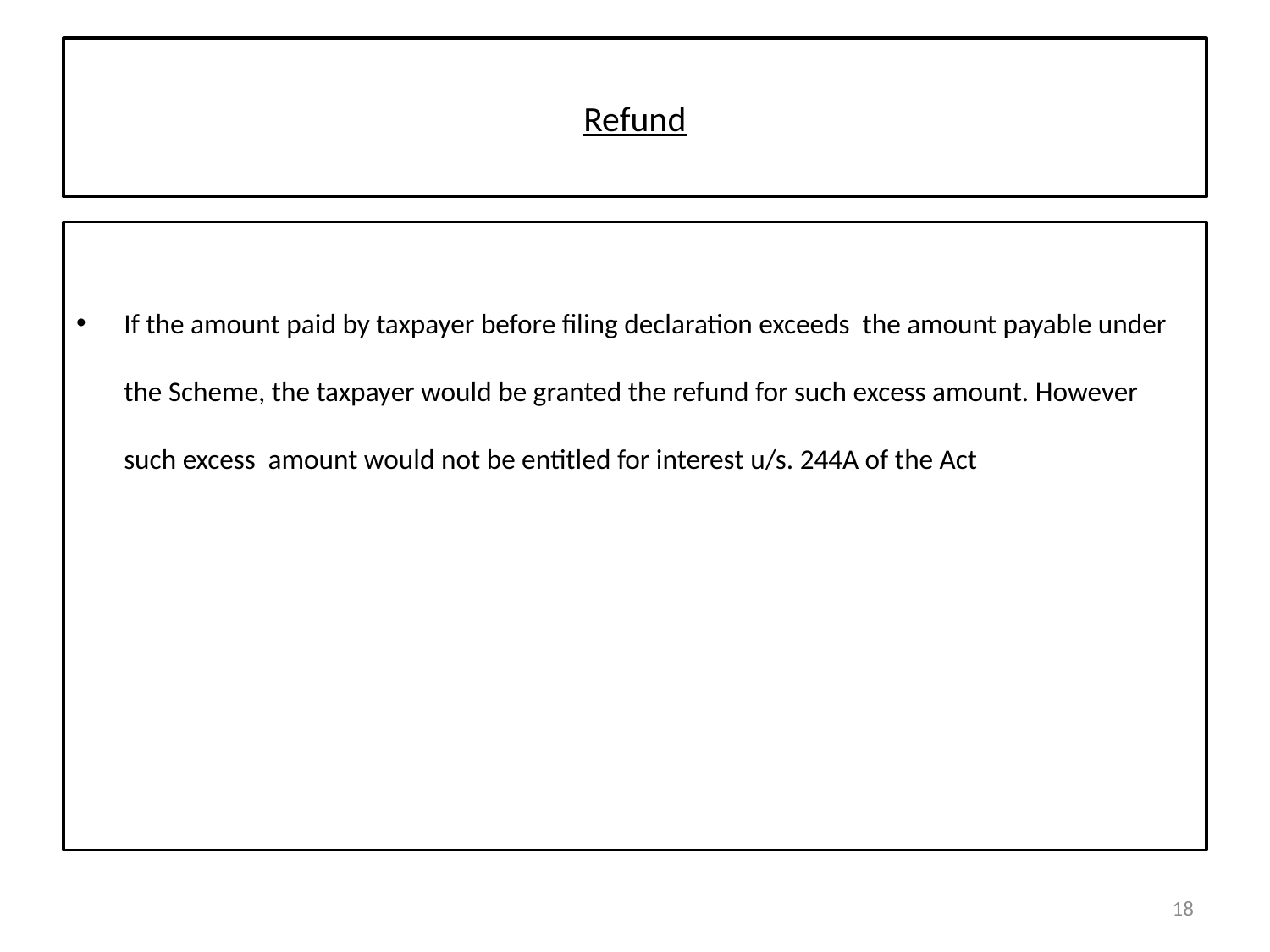

# Refund

If the amount paid by taxpayer before filing declaration exceeds  the amount payable under the Scheme, the taxpayer would be granted the refund for such excess amount. However such excess  amount would not be entitled for interest u/s. 244A of the Act
18